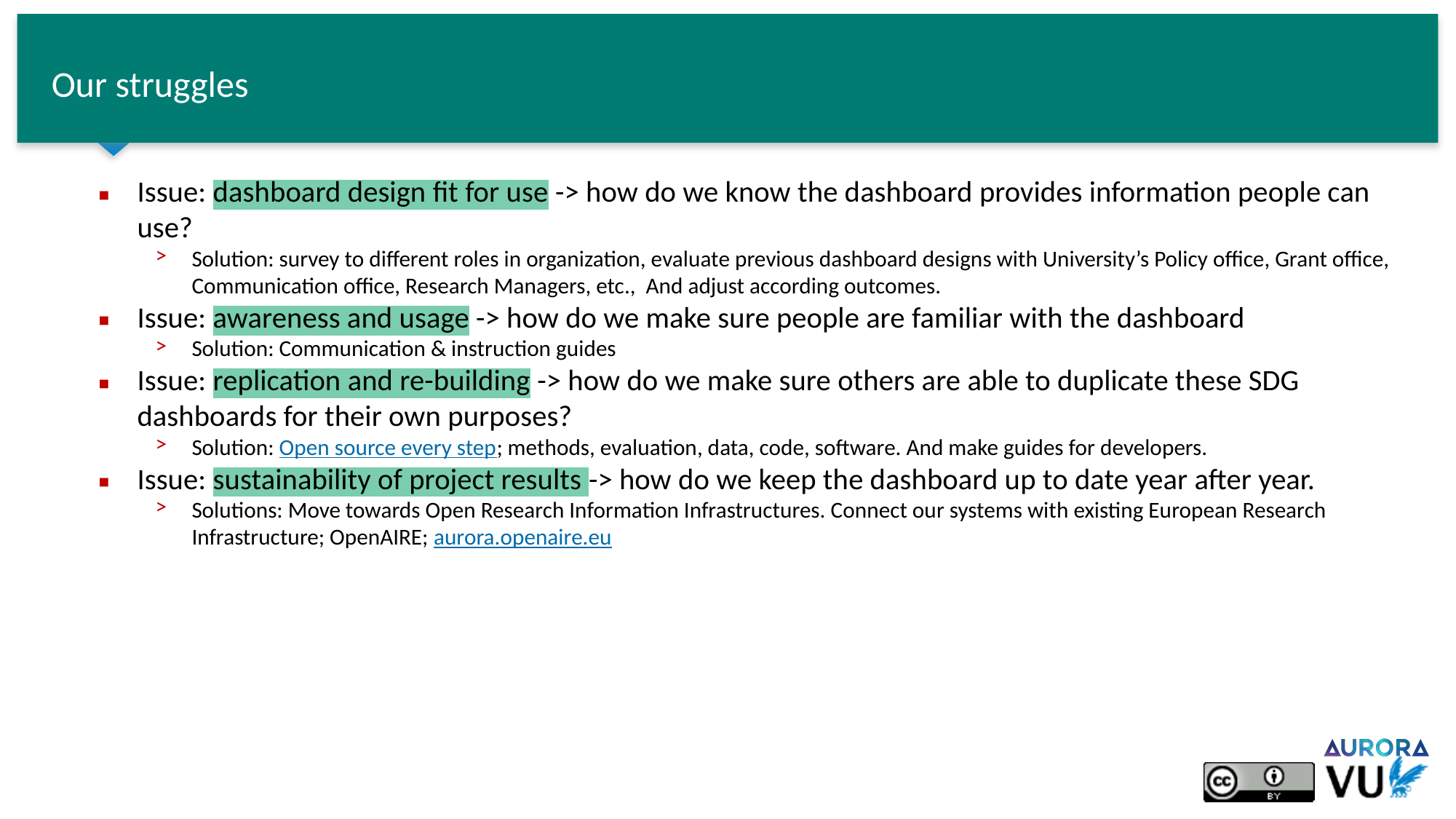

# Our struggles
Issue: dashboard design fit for use -> how do we know the dashboard provides information people can use?
Solution: survey to different roles in organization, evaluate previous dashboard designs with University’s Policy office, Grant office, Communication office, Research Managers, etc.,  And adjust according outcomes.
Issue: awareness and usage -> how do we make sure people are familiar with the dashboard
Solution: Communication & instruction guides
Issue: replication and re-building -> how do we make sure others are able to duplicate these SDG dashboards for their own purposes?
Solution: Open source every step; methods, evaluation, data, code, software. And make guides for developers.
Issue: sustainability of project results -> how do we keep the dashboard up to date year after year.
Solutions: Move towards Open Research Information Infrastructures. Connect our systems with existing European Research Infrastructure; OpenAIRE; aurora.openaire.eu